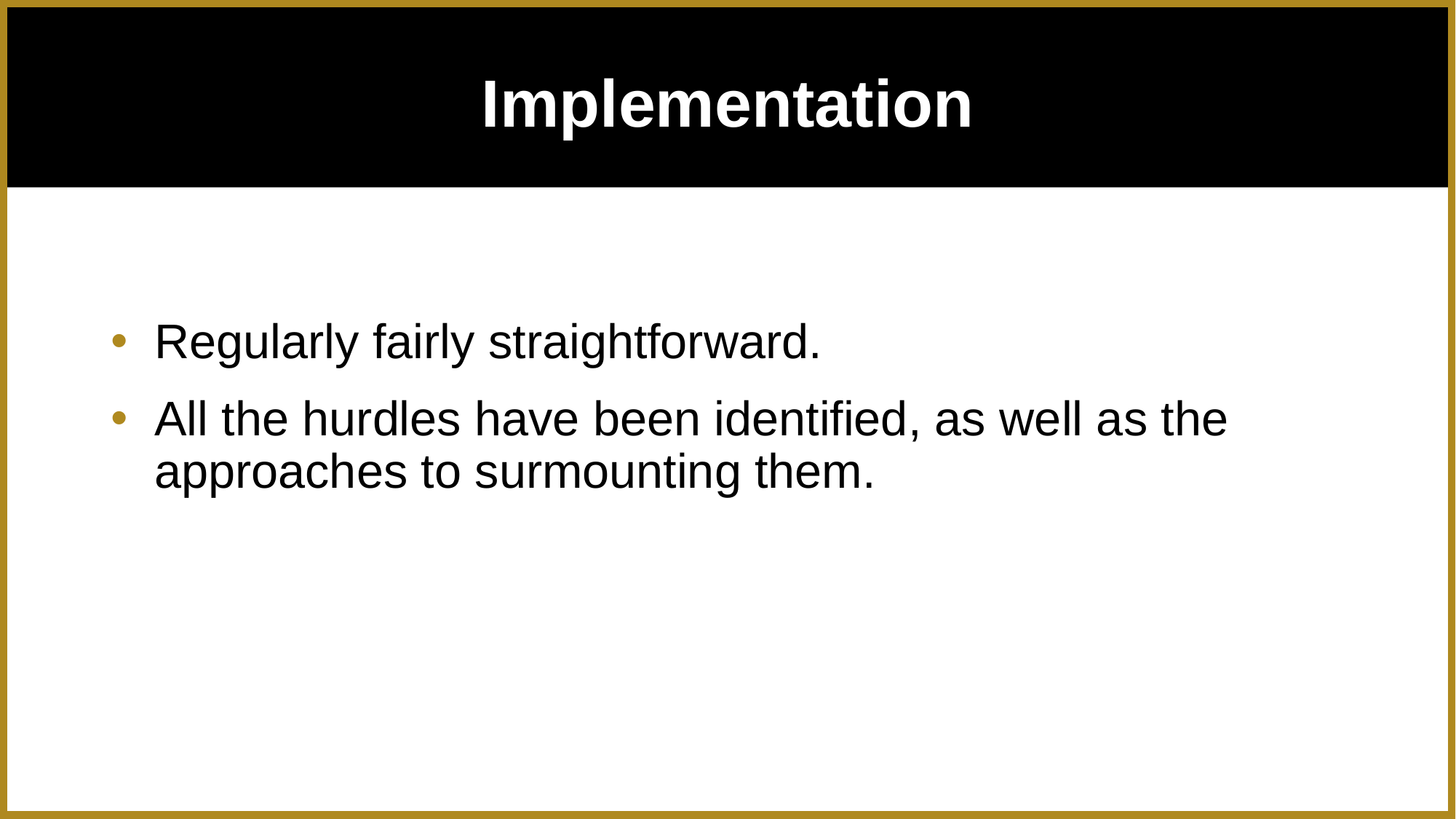

# Implementation
Regularly fairly straightforward.
All the hurdles have been identified, as well as the approaches to surmounting them.